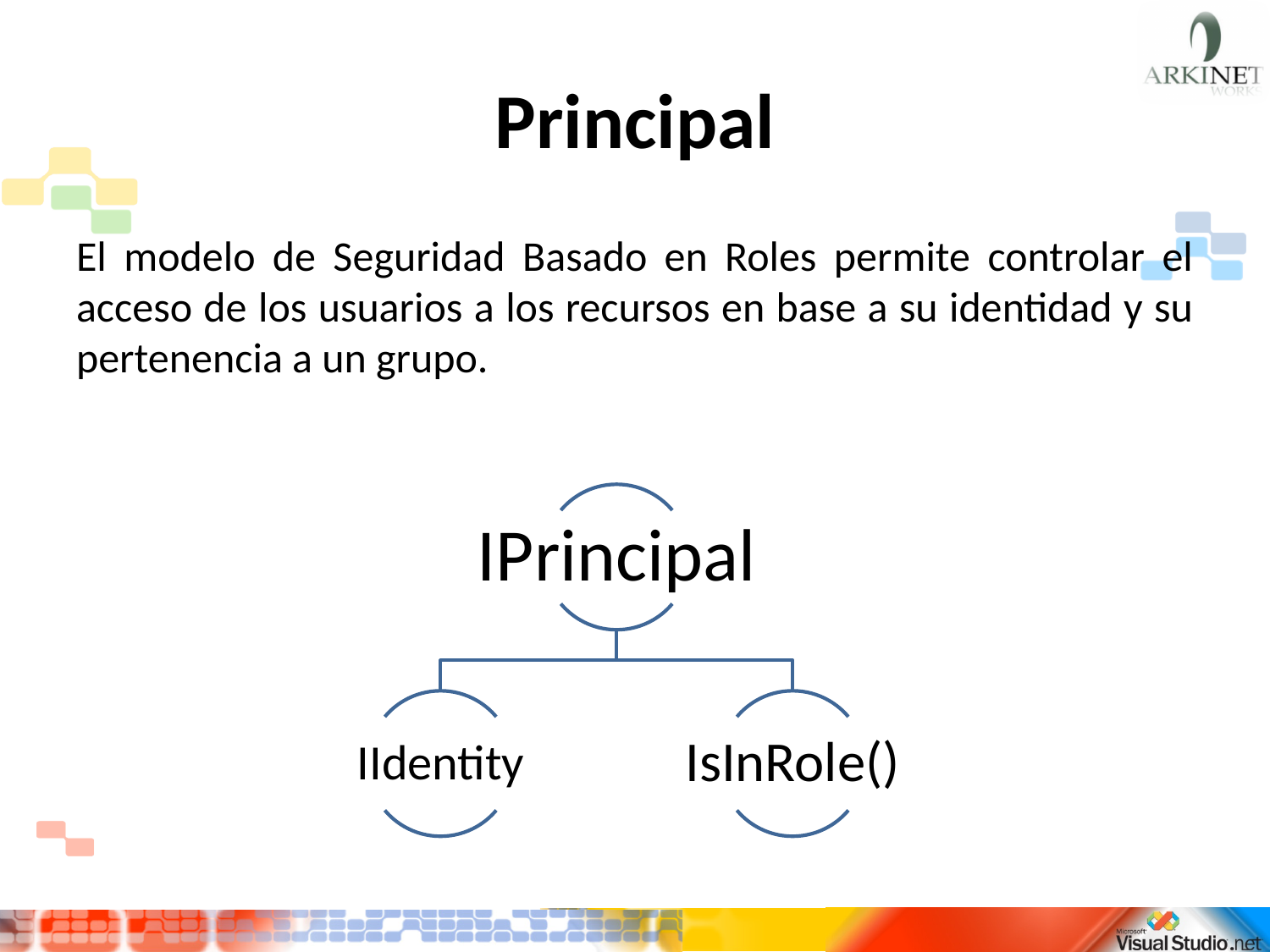

# Principal
El modelo de Seguridad Basado en Roles permite controlar el acceso de los usuarios a los recursos en base a su identidad y su pertenencia a un grupo.
IPrincipal
IIdentity
IsInRole()